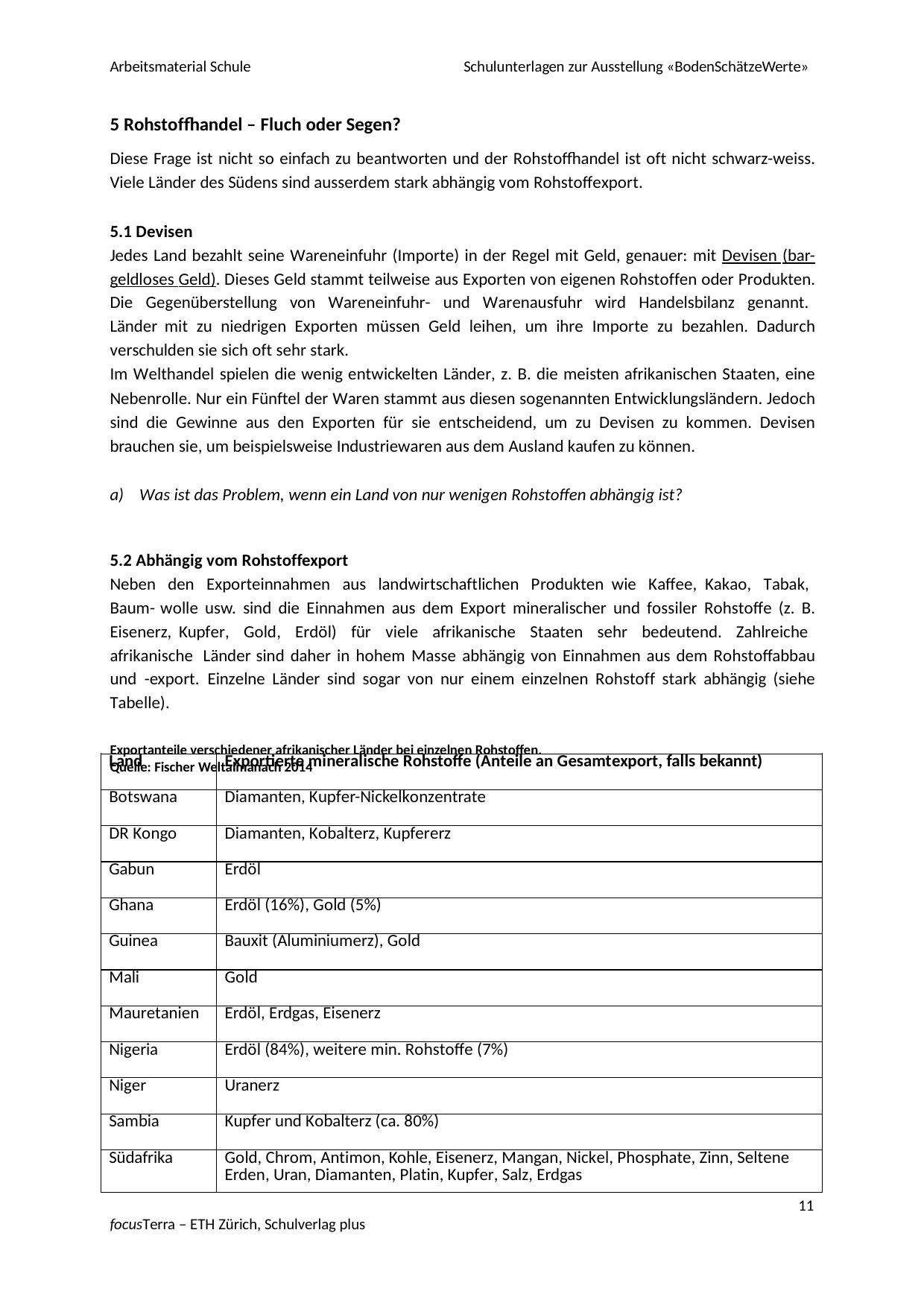

Arbeitsmaterial Schule
Schulunterlagen zur Ausstellung «BodenSchätzeWerte»
5 Rohstoffhandel – Fluch oder Segen?
Diese Frage ist nicht so einfach zu beantworten und der Rohstoffhandel ist oft nicht schwarz-weiss. Viele Länder des Südens sind ausserdem stark abhängig vom Rohstoffexport.

5.1 Devisen
Jedes Land bezahlt seine Wareneinfuhr (Importe) in der Regel mit Geld, genauer: mit Devisen (bar- geldloses Geld). Dieses Geld stammt teilweise aus Exporten von eigenen Rohstoffen oder Produkten. Die  Gegenüberstellung  von  Wareneinfuhr-  und  Warenausfuhr  wird  Handelsbilanz  genannt.  Länder mit zu niedrigen Exporten müssen Geld leihen, um ihre Importe zu bezahlen. Dadurch verschulden sie sich oft sehr stark.
Im Welthandel spielen die wenig entwickelten Länder, z. B. die meisten afrikanischen Staaten, eine Nebenrolle. Nur ein Fünftel der Waren stammt aus diesen sogenannten Entwicklungsländern. Jedoch sind  die  Gewinne  aus  den  Exporten  für  sie  entscheidend,  um  zu  Devisen  zu  kommen.  Devisen brauchen sie, um beispielsweise Industriewaren aus dem Ausland kaufen zu können.

a)    Was ist das Problem, wenn ein Land von nur wenigen Rohstoffen abhängig ist?

5.2 Abhängig vom Rohstoffexport
Neben  den  Exporteinnahmen  aus  landwirtschaftlichen  Produkten wie  Kaffee, Kakao,  Tabak,  Baum- wolle usw. sind die Einnahmen aus dem Export mineralischer und fossiler Rohstoffe (z. B. Eisenerz, Kupfer,  Gold,  Erdöl)  für  viele  afrikanische  Staaten  sehr  bedeutend.  Zahlreiche  afrikanische  Länder sind daher in hohem Masse abhängig von Einnahmen aus dem Rohstoffabbau und -export. Einzelne Länder sind sogar von nur einem einzelnen Rohstoff stark abhängig (siehe Tabelle).

Exportanteile verschiedener afrikanischer Länder bei einzelnen Rohstoffen. Quelle: Fischer Weltalmanach 2014
| Land | Exportierte mineralische Rohstoffe (Anteile an Gesamtexport, falls bekannt) |
| --- | --- |
| Botswana | Diamanten, Kupfer-Nickelkonzentrate |
| DR Kongo | Diamanten, Kobalterz, Kupfererz |
| Gabun | Erdöl |
| Ghana | Erdöl (16%), Gold (5%) |
| Guinea | Bauxit (Aluminiumerz), Gold |
| Mali | Gold |
| Mauretanien | Erdöl, Erdgas, Eisenerz |
| Nigeria | Erdöl (84%), weitere min. Rohstoffe (7%) |
| Niger | Uranerz |
| Sambia | Kupfer und Kobalterz (ca. 80%) |
| Südafrika | Gold, Chrom, Antimon, Kohle, Eisenerz, Mangan, Nickel, Phosphate, Zinn, Seltene Erden, Uran, Diamanten, Platin, Kupfer, Salz, Erdgas |
11
focusTerra – ETH Zürich, Schulverlag plus